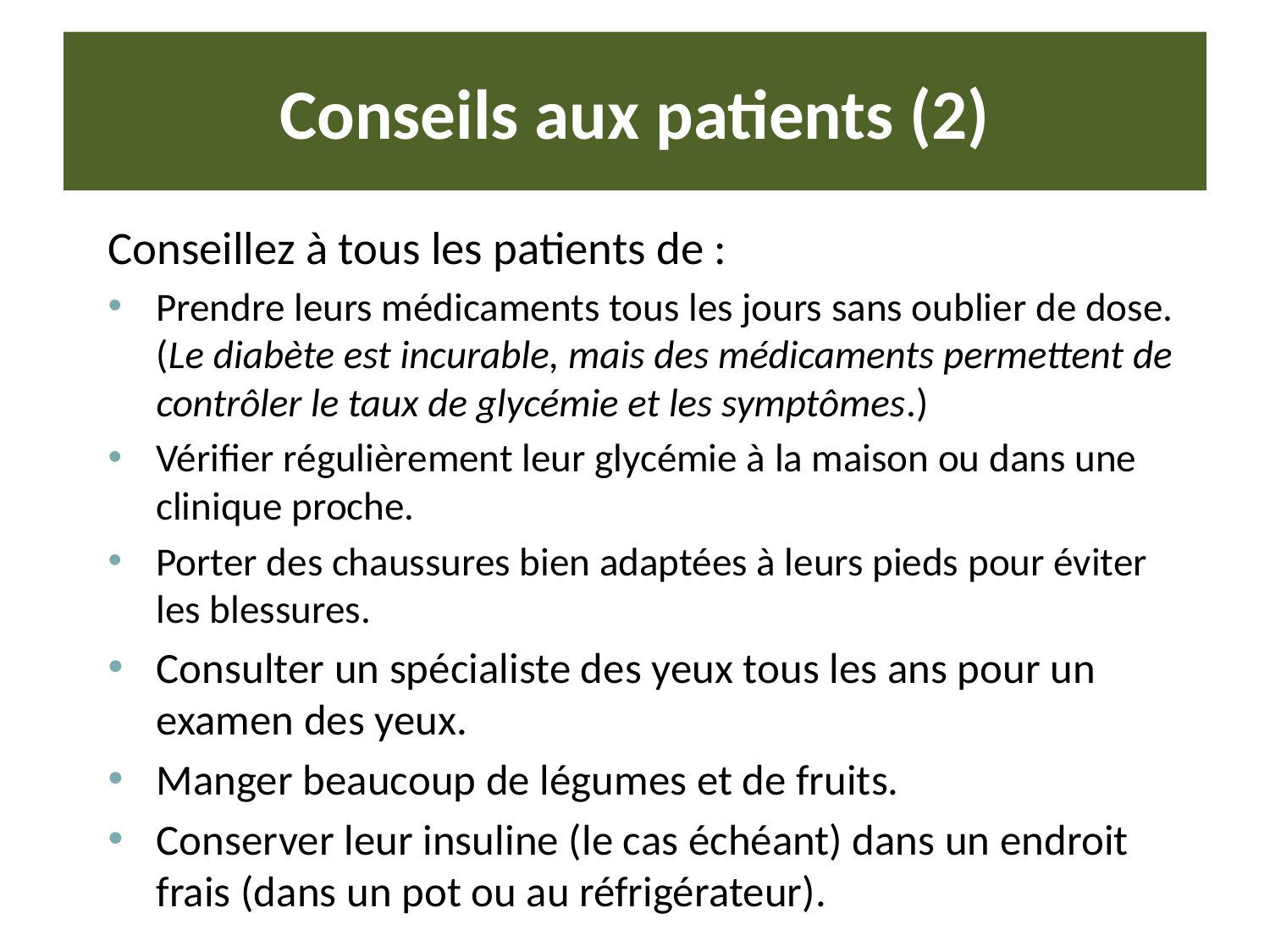

# Conseils aux patients (2)
Conseillez à tous les patients de :
Prendre leurs médicaments tous les jours sans oublier de dose. (Le diabète est incurable, mais des médicaments permettent de contrôler le taux de glycémie et les symptômes.)
Vérifier régulièrement leur glycémie à la maison ou dans une clinique proche.
Porter des chaussures bien adaptées à leurs pieds pour éviter les blessures.
Consulter un spécialiste des yeux tous les ans pour un examen des yeux.
Manger beaucoup de légumes et de fruits.
Conserver leur insuline (le cas échéant) dans un endroit frais (dans un pot ou au réfrigérateur).